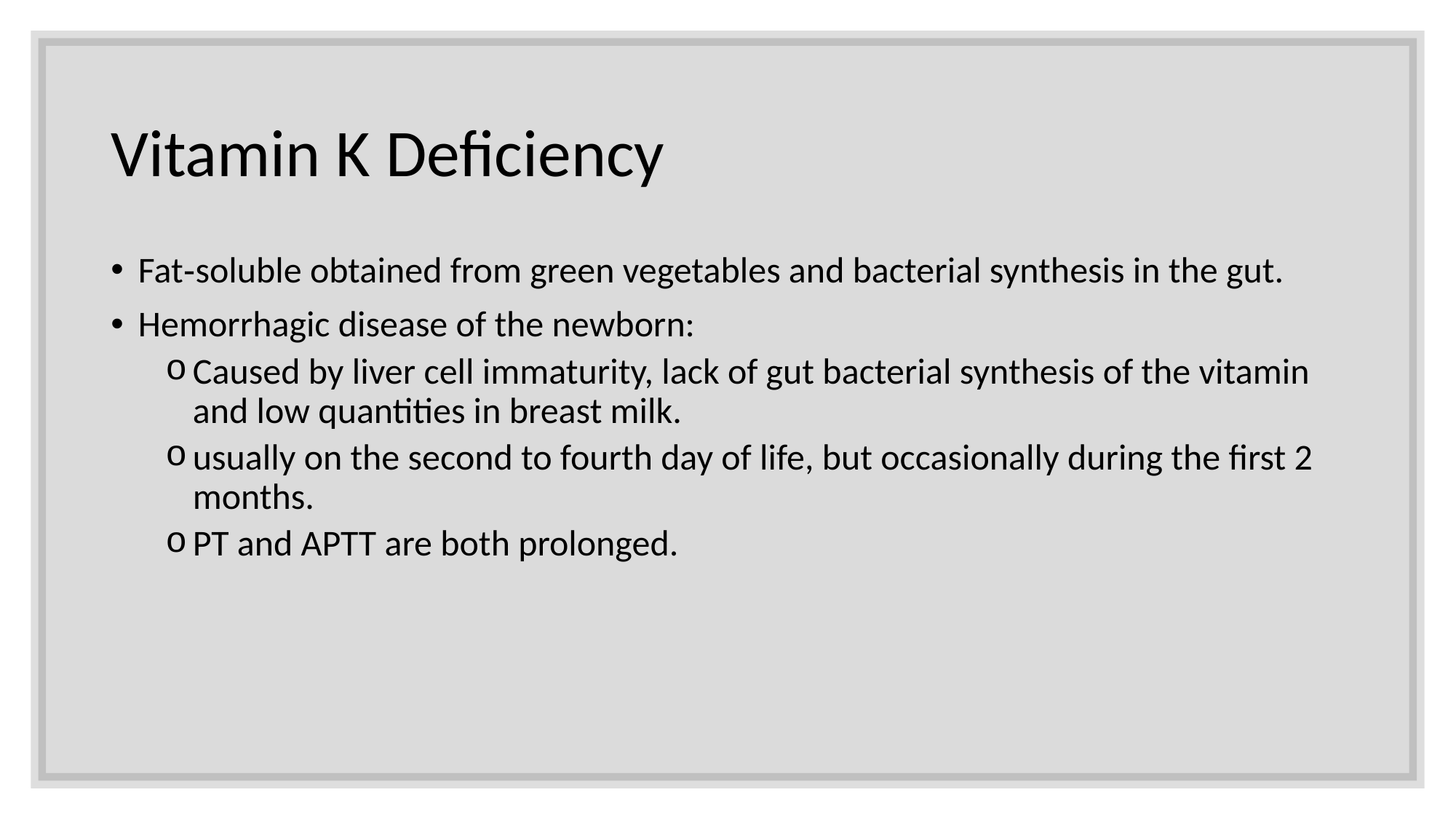

# Vitamin K Deficiency
Fat‐soluble obtained from green vegetables and bacterial synthesis in the gut.
Hemorrhagic disease of the newborn:
Caused by liver cell immaturity, lack of gut bacterial synthesis of the vitamin and low quantities in breast milk.
usually on the second to fourth day of life, but occasionally during the first 2 months.
PT and APTT are both prolonged.